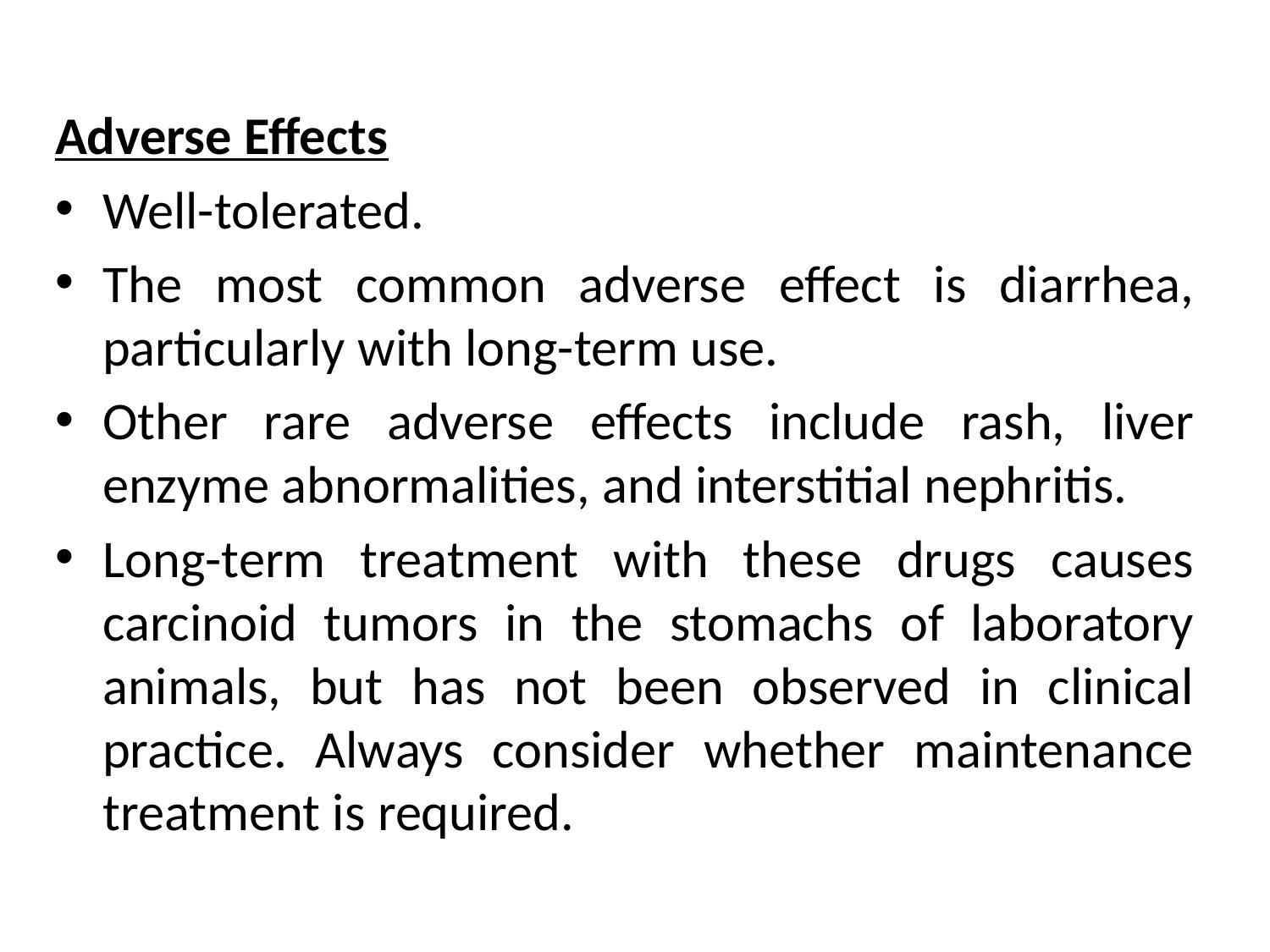

Adverse Effects
Well-tolerated.
The most common adverse effect is diarrhea, particularly with long-term use.
Other rare adverse effects include rash, liver enzyme abnormalities, and interstitial nephritis.
Long-term treatment with these drugs causes carcinoid tumors in the stomachs of laboratory animals, but has not been observed in clinical practice. Always consider whether maintenance treatment is required.